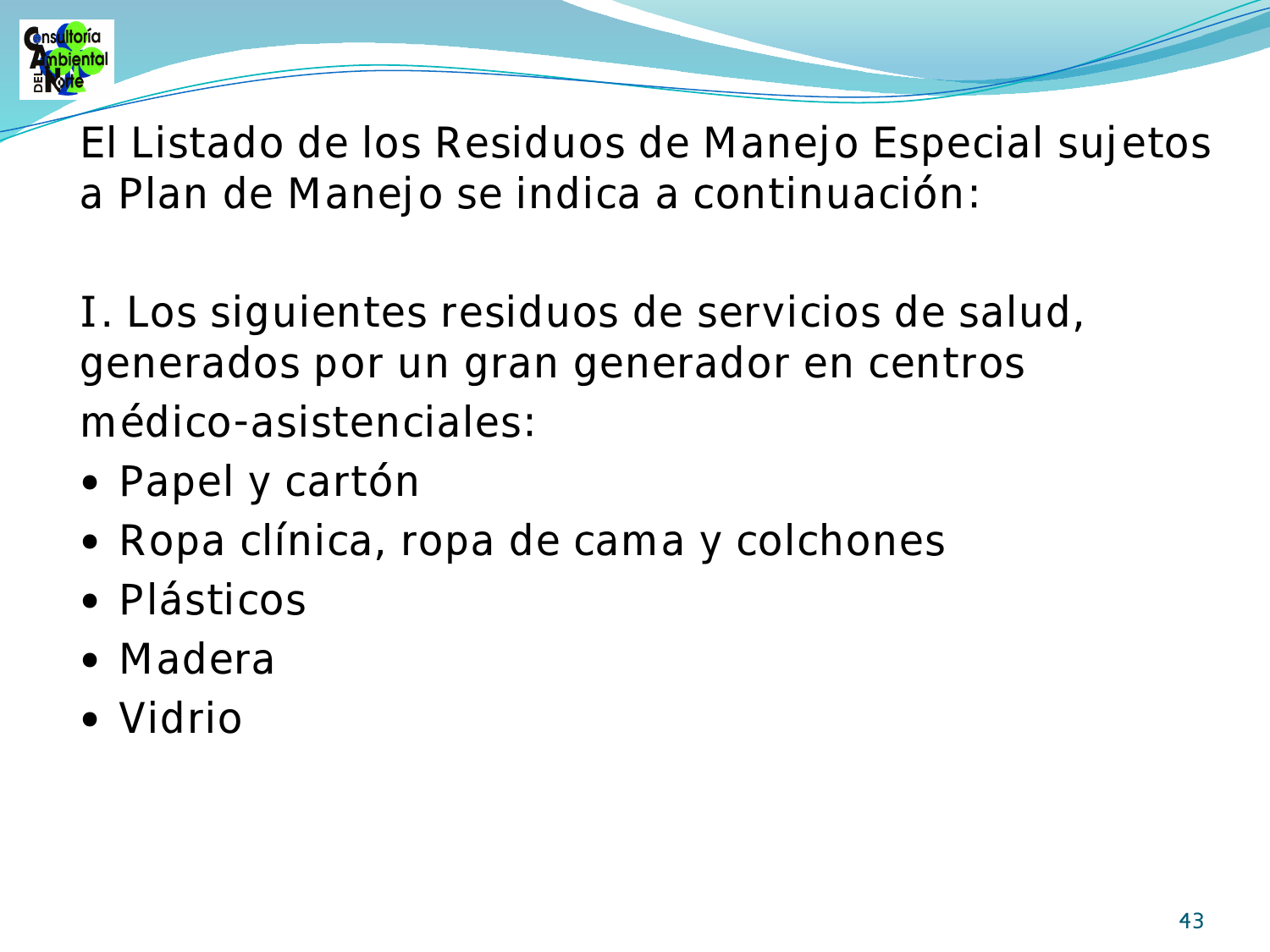

El Listado de los Residuos de Manejo Especial sujetos a Plan de Manejo se indica a continuación:

I. Los siguientes residuos de servicios de salud, generados por un gran generador en centros
médico-asistenciales:
• Papel y cartón
• Ropa clínica, ropa de cama y colchones
• Plásticos
• Madera
• Vidrio

43